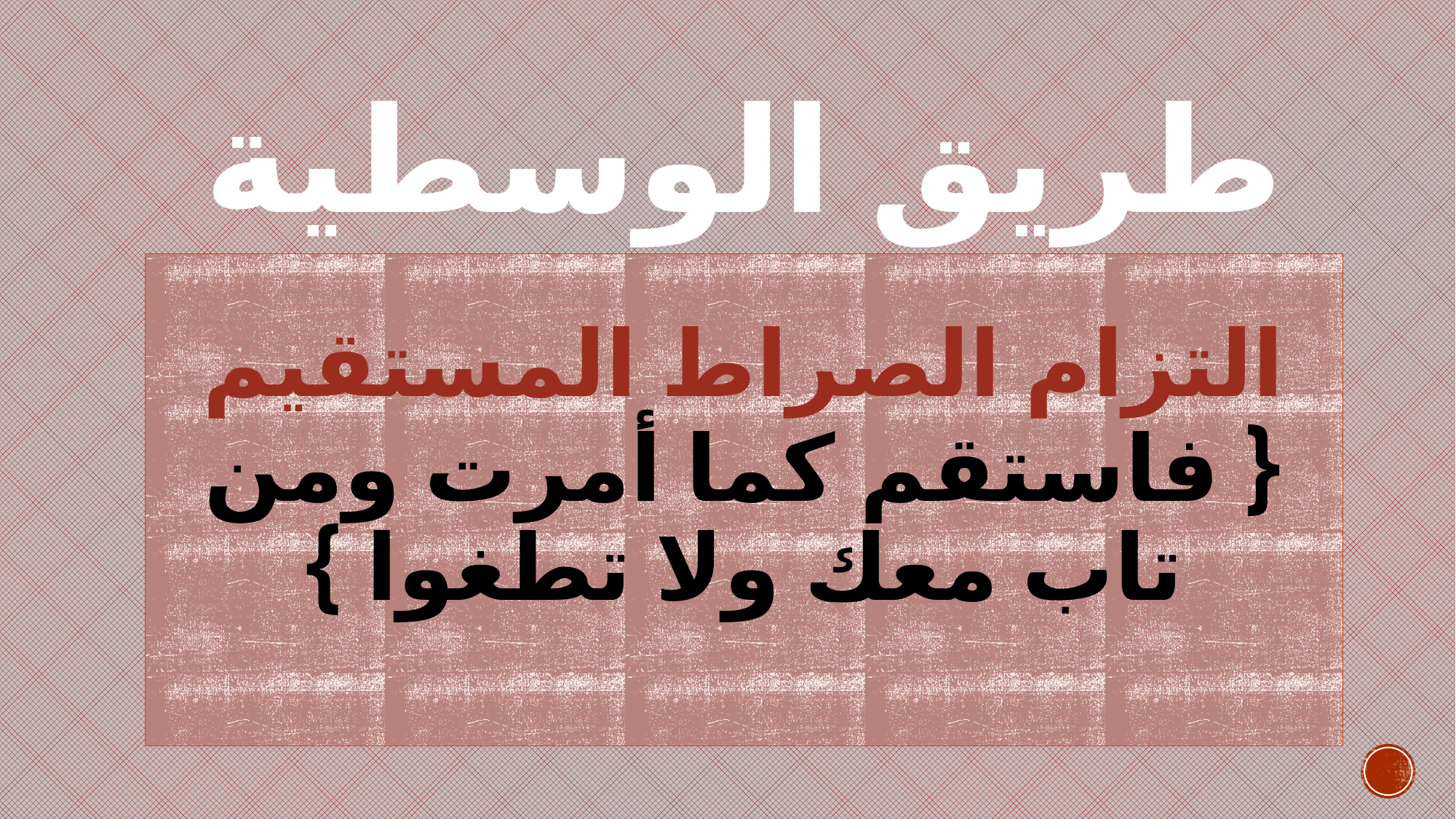

# طريق الوسطية

التزام الصراط المستقيم
{ فاستقم كما أمرت ومن تاب معك ولا تطغوا }